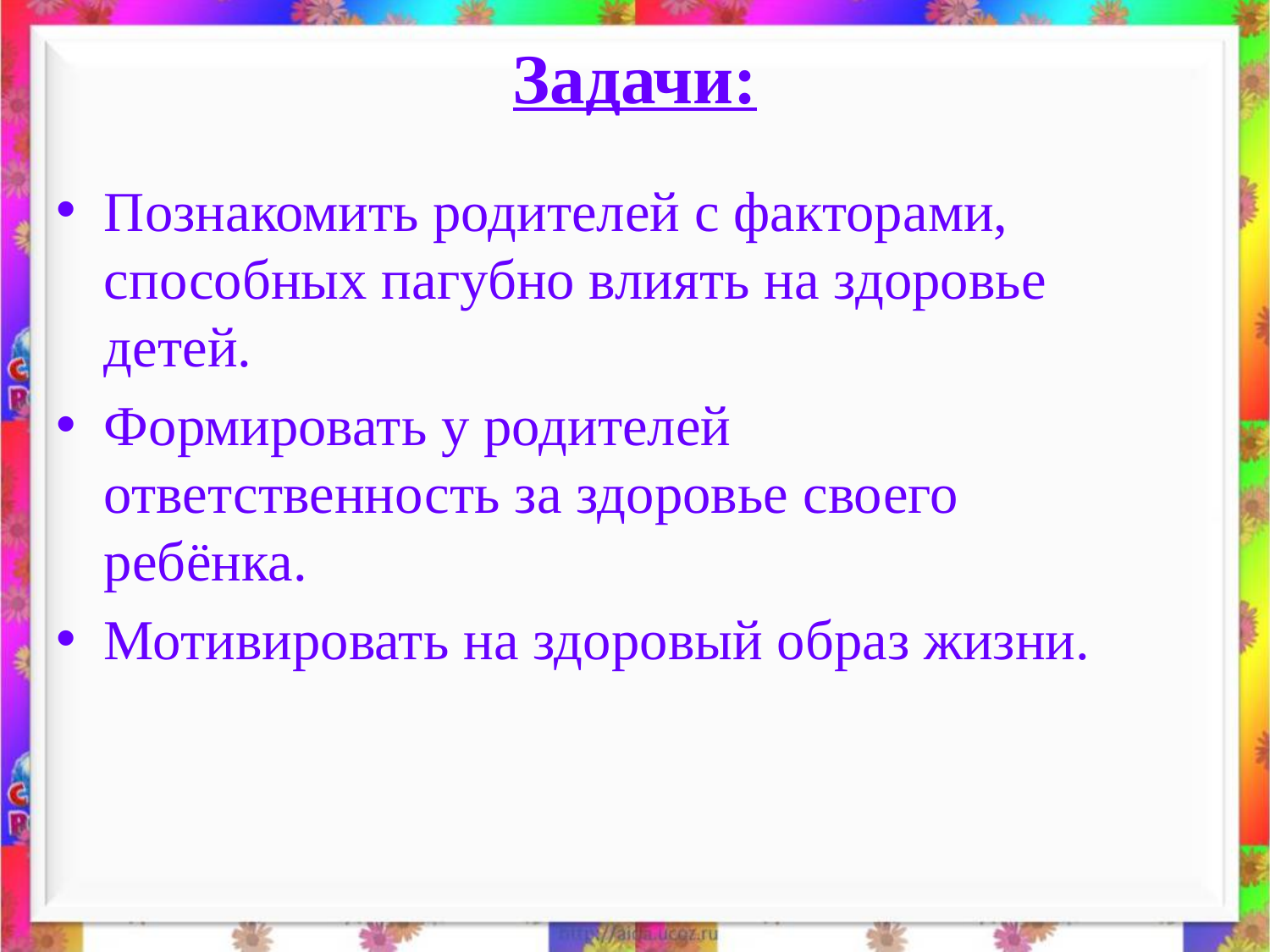

# Задачи:
Познакомить родителей с факторами, способных пагубно влиять на здоровье детей.
Формировать у родителей ответственность за здоровье своего ребёнка.
Мотивировать на здоровый образ жизни.